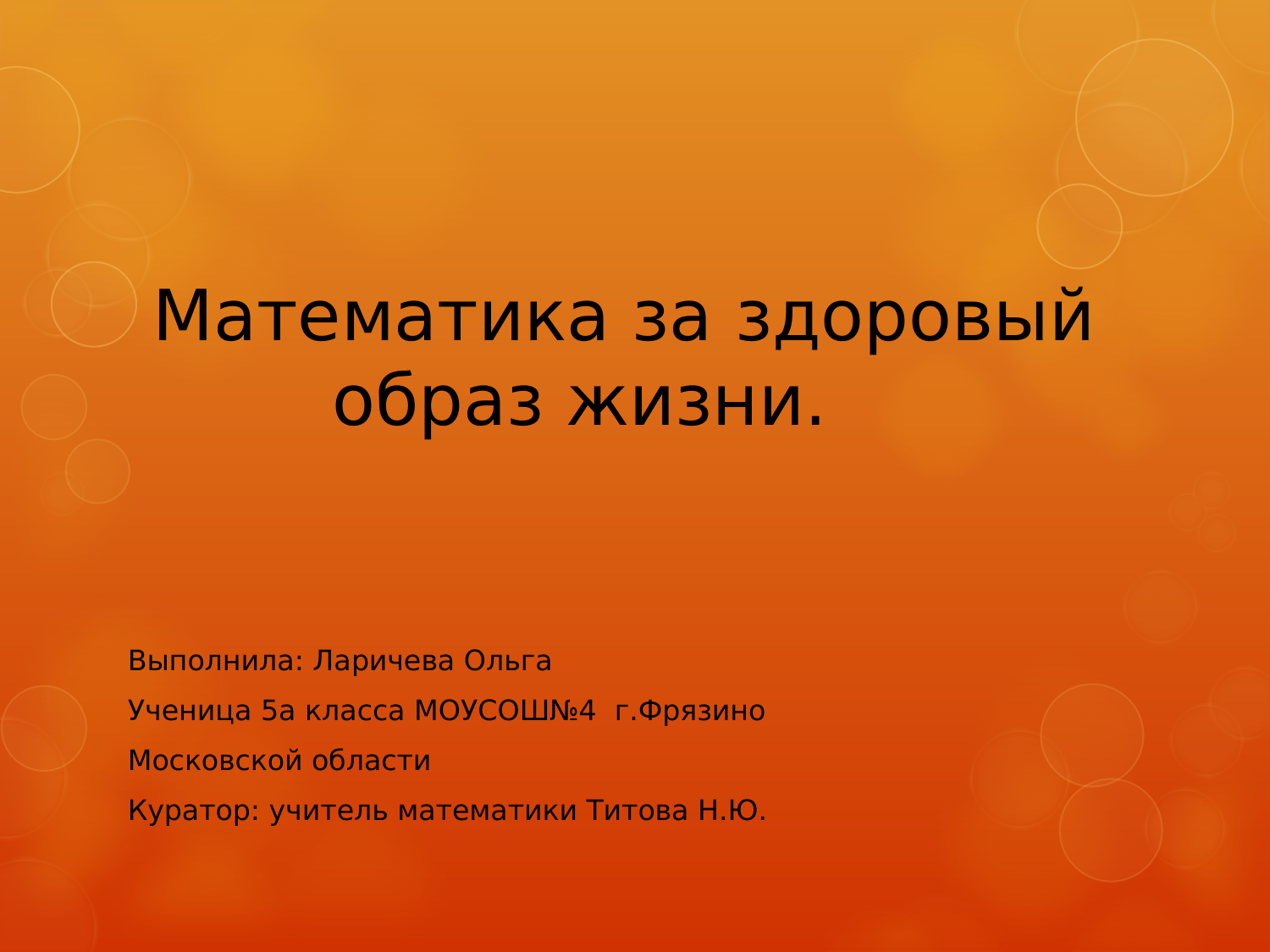

# Математика за здоровый образ жизни.
Выполнила: Ларичева Ольга
Ученица 5а класса МОУСОШ№4  г.Фрязино
Московской области
Куратор: учитель математики Титова Н.Ю.